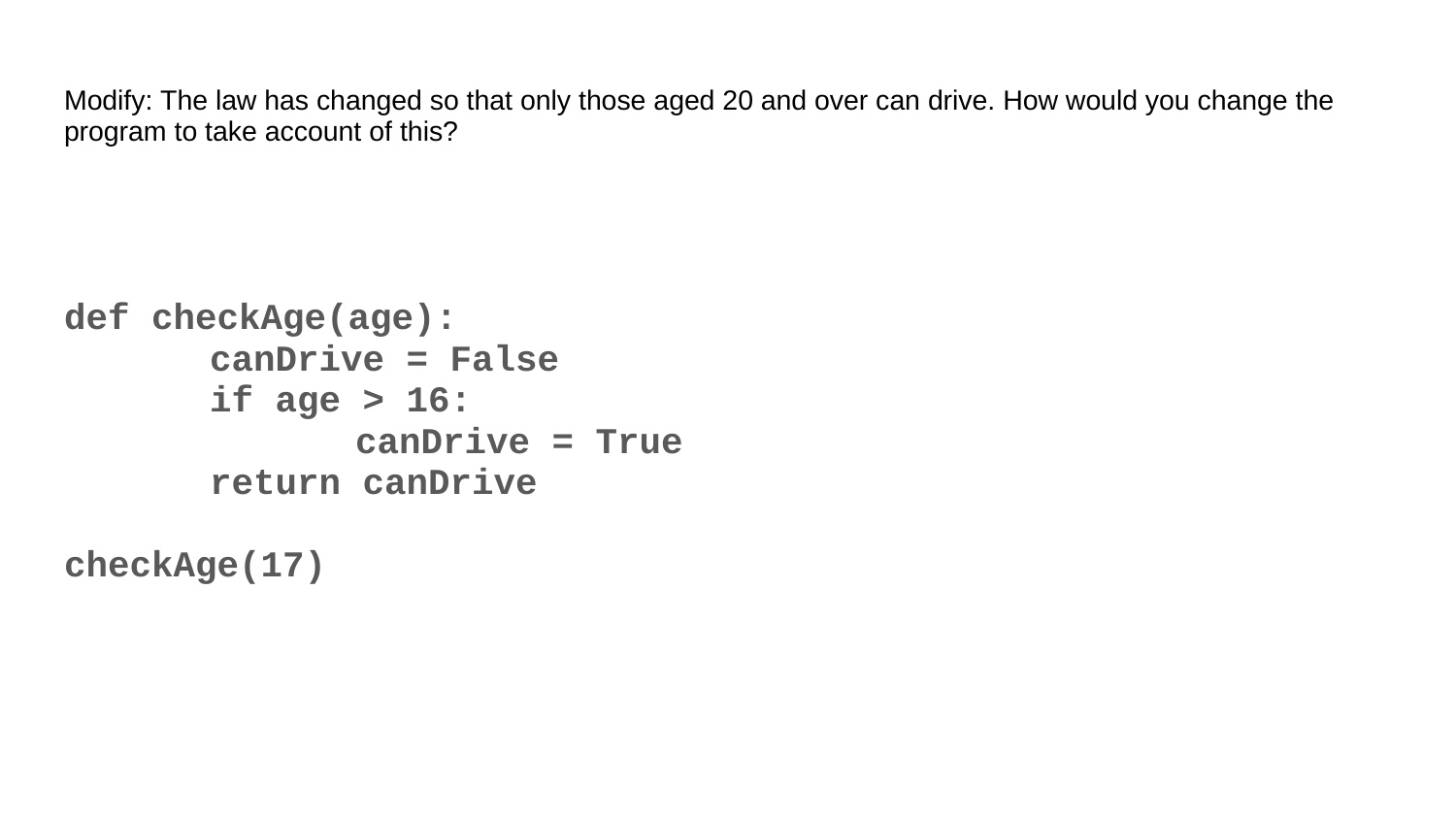

# Modify: The law has changed so that only those aged 20 and over can drive. How would you change the program to take account of this?
def checkAge(age):
	canDrive = False
	if age > 16:
		canDrive = True
	return canDrive

checkAge(17)